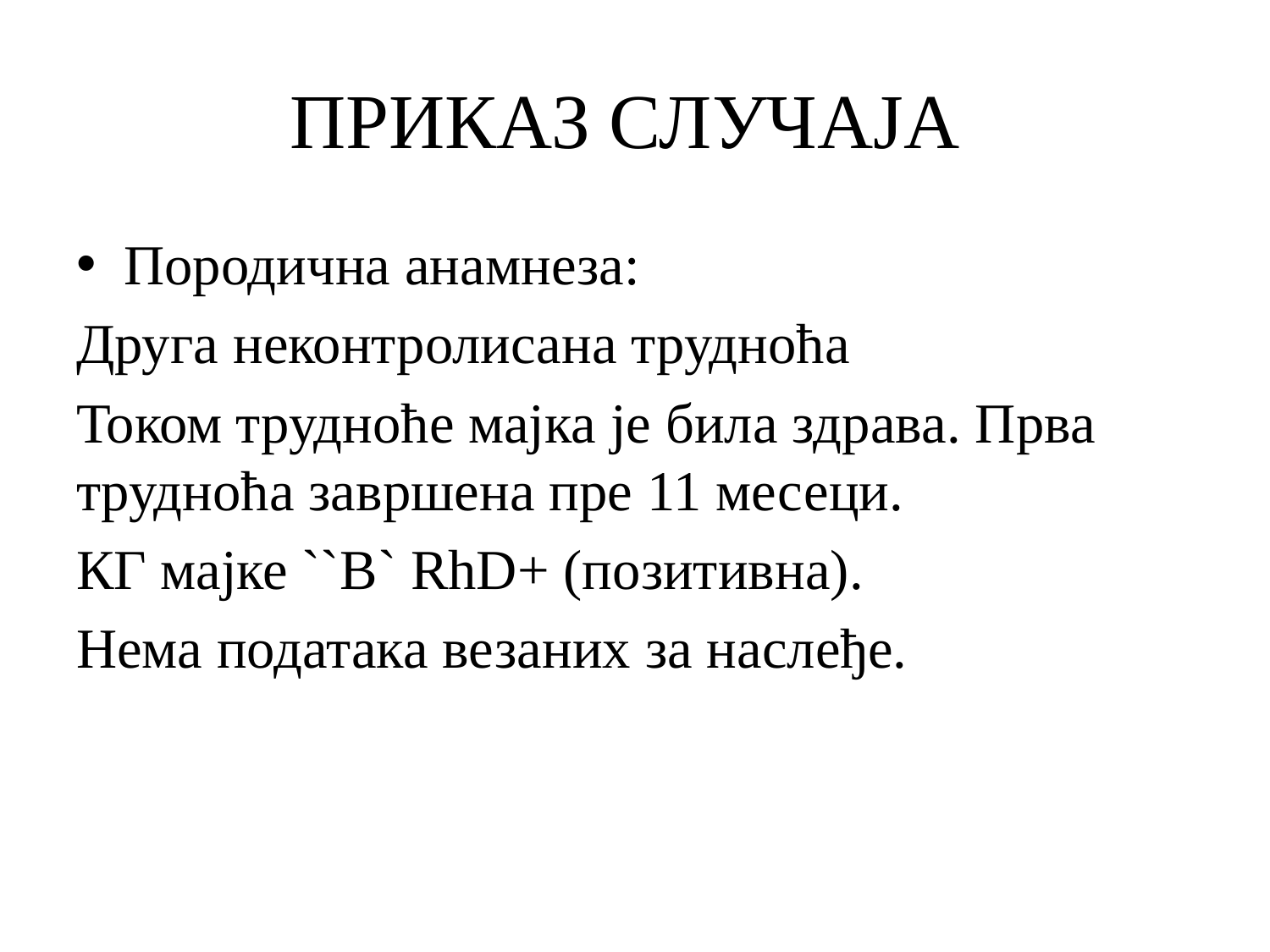

# ПРИКАЗ СЛУЧАЈА
Породична анамнеза:
Друга неконтролисана трудноћа
Током трудноће мајка је била здрава. Прва трудноћа завршена пре 11 месеци.
КГ мајке ``B` RhD+ (позитивна).
Нема података везаних за наслеђе.